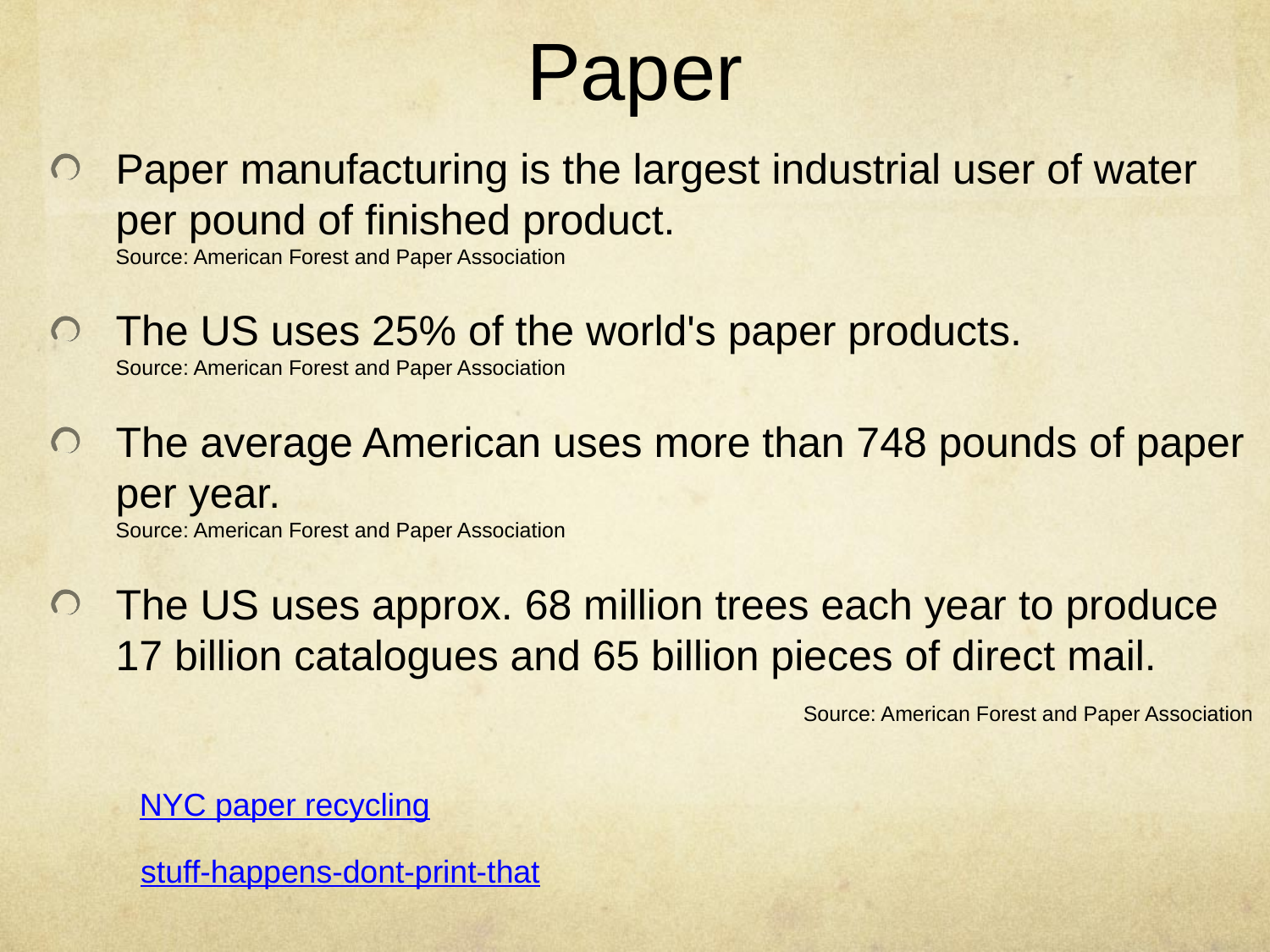

# Paper
Paper manufacturing is the largest industrial user of water per pound of finished product.                                            Source: American Forest and Paper Association
The US uses 25% of the world's paper products.               Source: American Forest and Paper Association
The average American uses more than 748 pounds of paper per year.                                                                             Source: American Forest and Paper Association
The US uses approx. 68 million trees each year to produce 17 billion catalogues and 65 billion pieces of direct mail.                                                                   Source: American Forest and Paper Association
NYC paper recycling
stuff-happens-dont-print-that